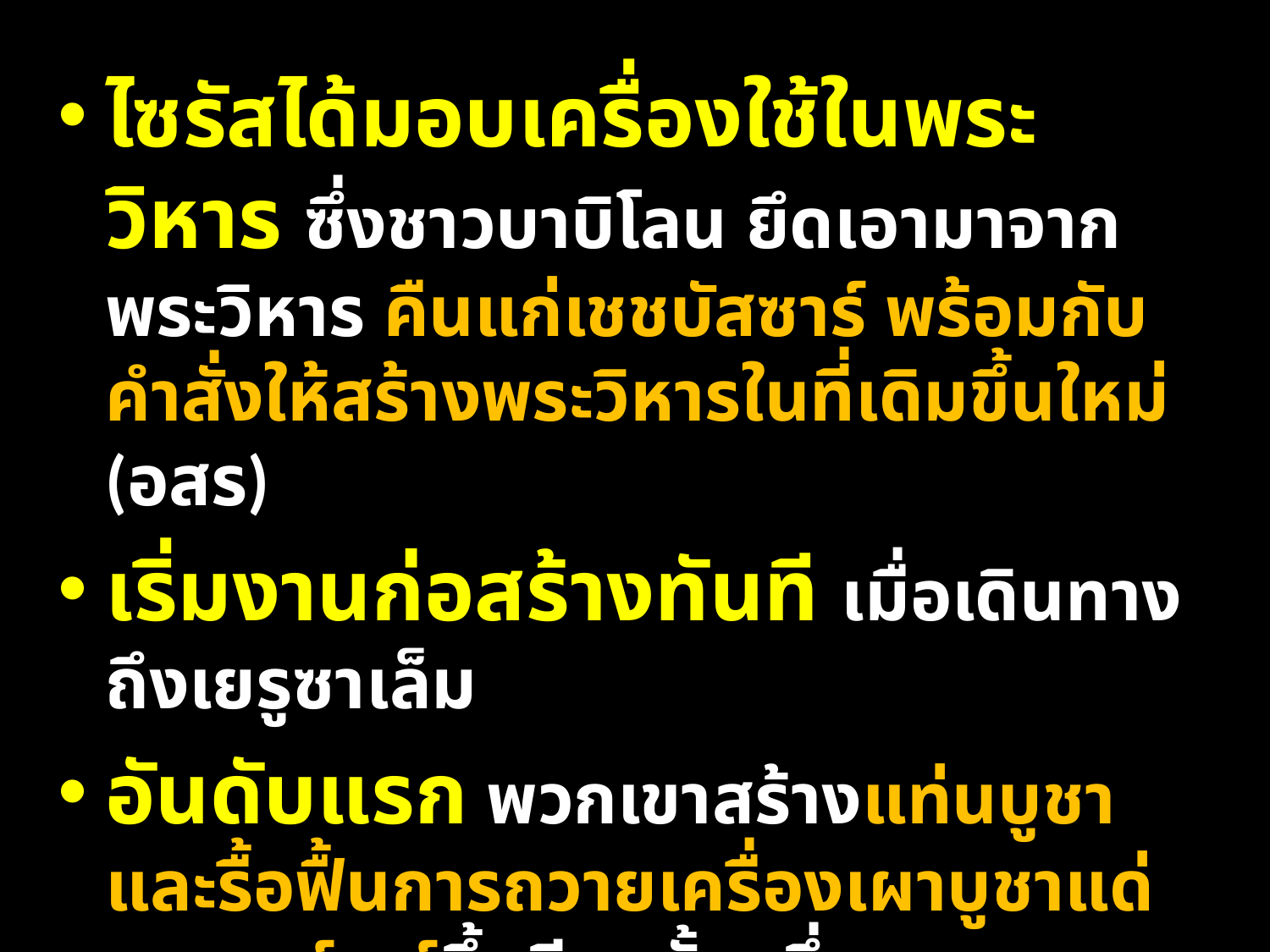

ไซรัสได้มอบเครื่องใช้ในพระวิหาร ซึ่งชาวบาบิโลน ยึดเอามาจากพระวิหาร คืนแก่เชชบัสซาร์ พร้อมกับคำสั่งให้สร้างพระวิหารในที่เดิมขึ้นใหม่ (อสร)
เริ่มงานก่อสร้างทันที เมื่อเดินทางถึงเยรูซาเล็ม
อันดับแรก พวกเขาสร้างแท่นบูชาและรื้อฟื้นการถวายเครื่องเผาบูชาแด่พระยาห์เวห์ขึ้นอีกครั้งหนึ่ง
ต่อมาภายในปีนั้นเอง พวกเขาก็ได้เริ่มสร้างฐานของพระวิหาร (อสร 3:1-11) (ดูรูป)